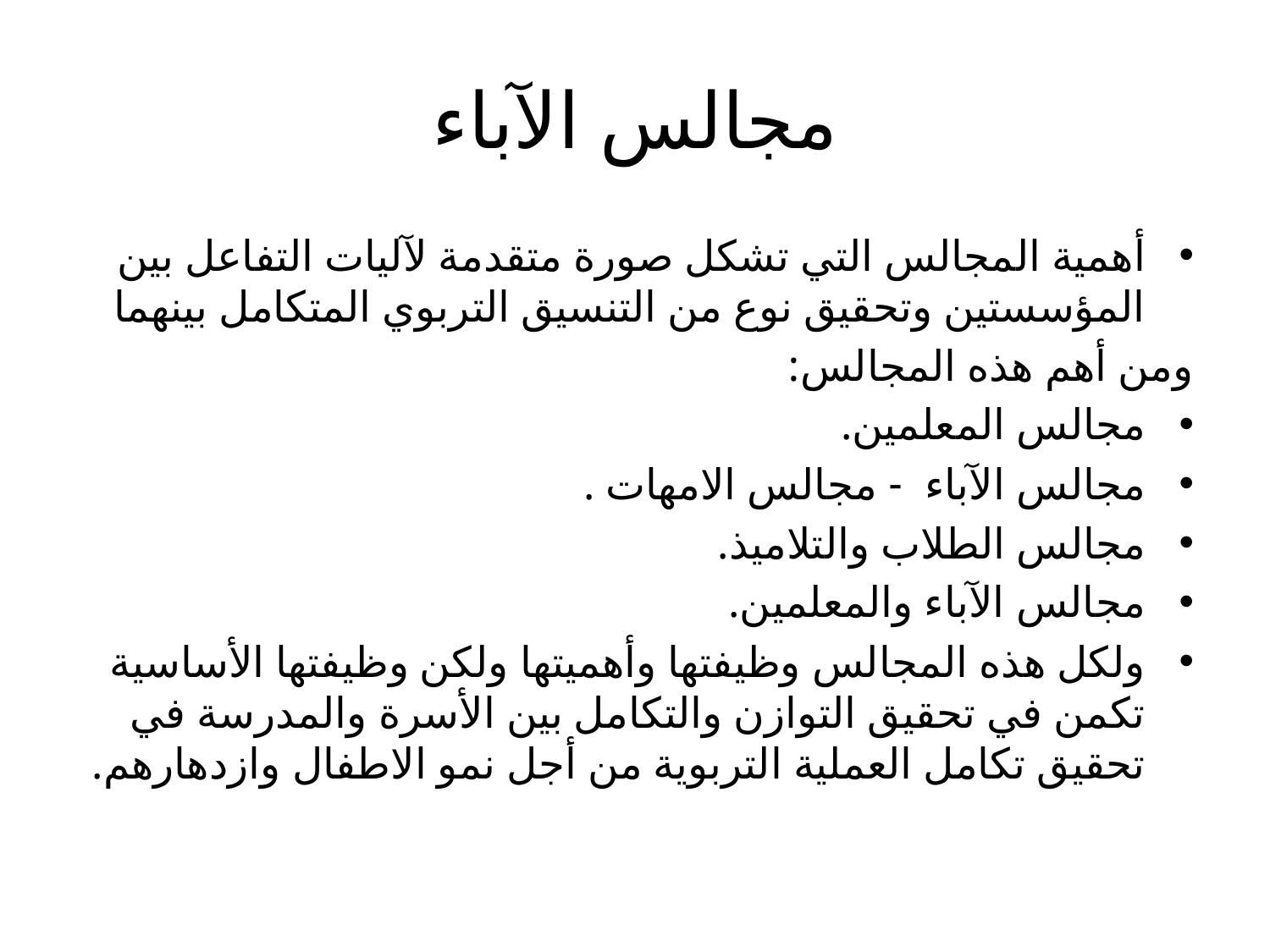

# مجالس الآباء
أهمية المجالس التي تشكل صورة متقدمة لآليات التفاعل بين المؤسستين وتحقيق نوع من التنسيق التربوي المتكامل بينهما
ومن أهم هذه المجالس:
مجالس المعلمين.
مجالس الآباء  - مجالس الامهات .
مجالس الطلاب والتلاميذ.
مجالس الآباء والمعلمين.
ولكل هذه المجالس وظيفتها وأهميتها ولكن وظيفتها الأساسية تكمن في تحقيق التوازن والتكامل بين الأسرة والمدرسة في تحقيق تكامل العملية التربوية من أجل نمو الاطفال وازدهارهم.